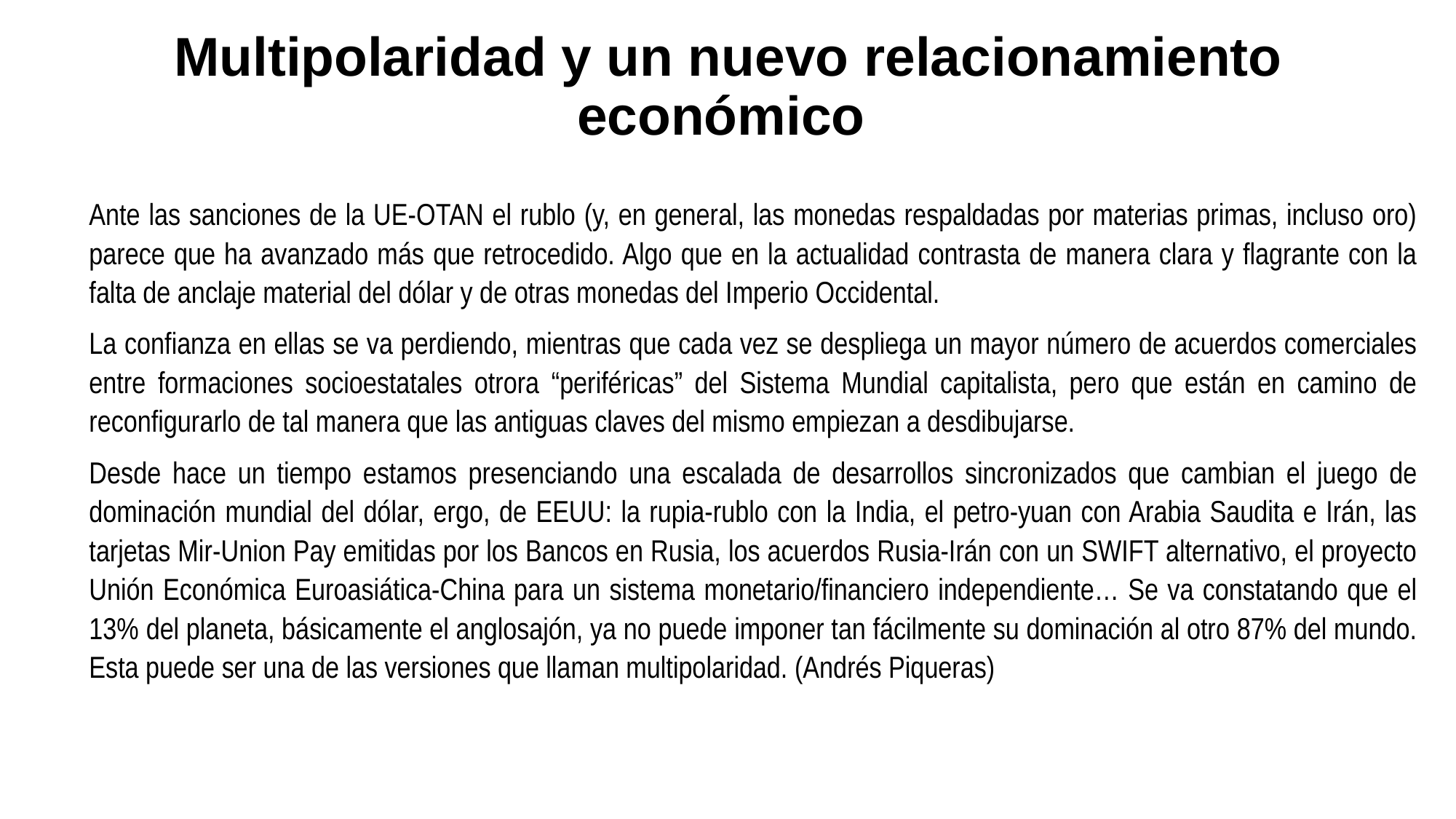

# Multipolaridad y un nuevo relacionamiento económico
Ante las sanciones de la UE-OTAN el rublo (y, en general, las monedas respaldadas por materias primas, incluso oro) parece que ha avanzado más que retrocedido. Algo que en la actualidad contrasta de manera clara y flagrante con la falta de anclaje material del dólar y de otras monedas del Imperio Occidental.
La confianza en ellas se va perdiendo, mientras que cada vez se despliega un mayor número de acuerdos comerciales entre formaciones socioestatales otrora “periféricas” del Sistema Mundial capitalista, pero que están en camino de reconfigurarlo de tal manera que las antiguas claves del mismo empiezan a desdibujarse.
Desde hace un tiempo estamos presenciando una escalada de desarrollos sincronizados que cambian el juego de dominación mundial del dólar, ergo, de EEUU: la rupia-rublo con la India, el petro-yuan con Arabia Saudita e Irán, las tarjetas Mir-Union Pay emitidas por los Bancos en Rusia, los acuerdos Rusia-Irán con un SWIFT alternativo, el proyecto Unión Económica Euroasiática-China para un sistema monetario/financiero independiente… Se va constatando que el 13% del planeta, básicamente el anglosajón, ya no puede imponer tan fácilmente su dominación al otro 87% del mundo. Esta puede ser una de las versiones que llaman multipolaridad. (Andrés Piqueras)